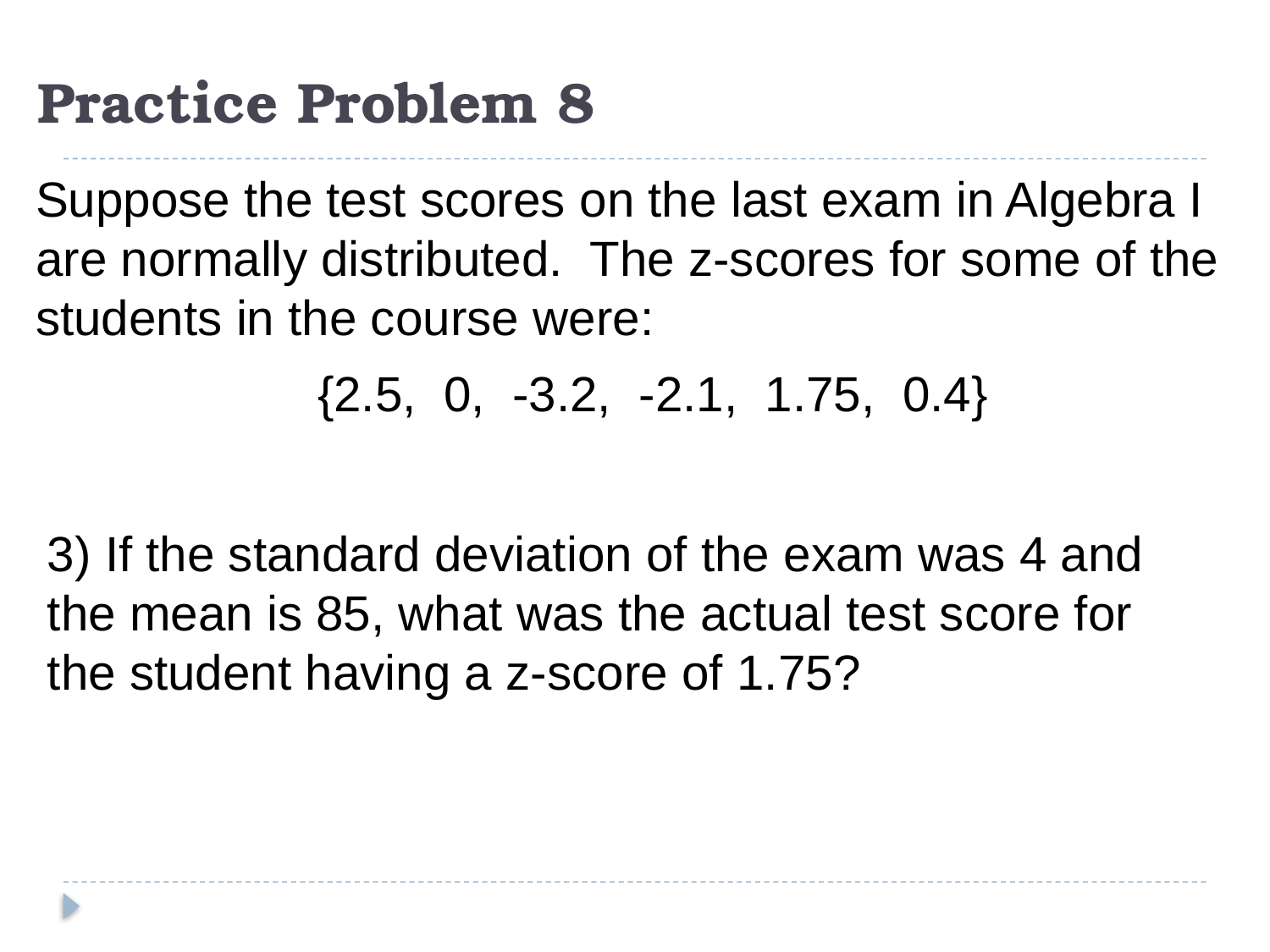

# Practice Problem 8
Suppose the test scores on the last exam in Algebra I are normally distributed.  The z-scores for some of the students in the course were:
{2.5,  0,  -3.2,  -2.1,  1.75,  0.4}
3) If the standard deviation of the exam was 4 and the mean is 85, what was the actual test score for the student having a z-score of 1.75?